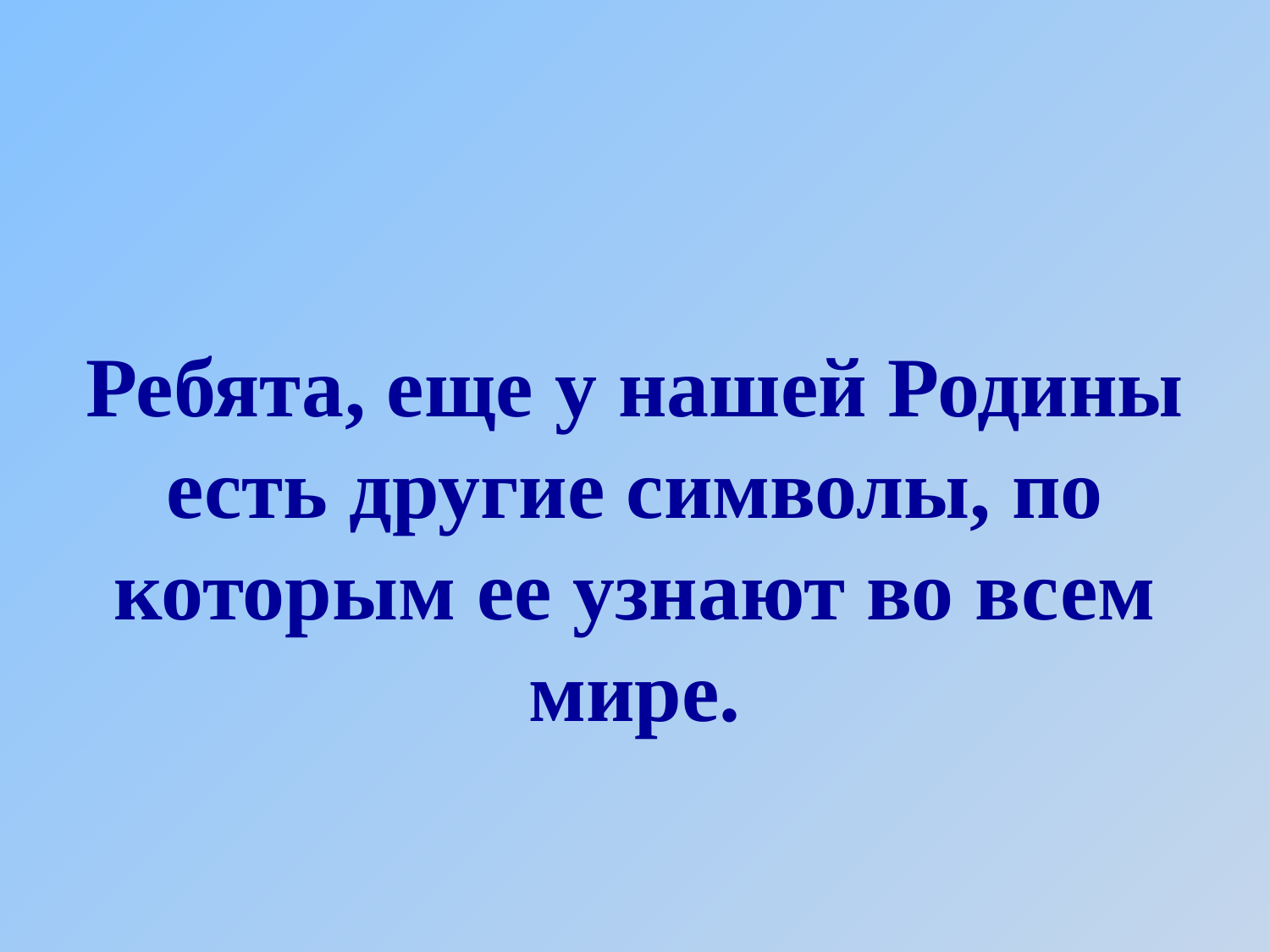

Ребята, еще у нашей Родины есть другие символы, по которым ее узнают во всем мире.